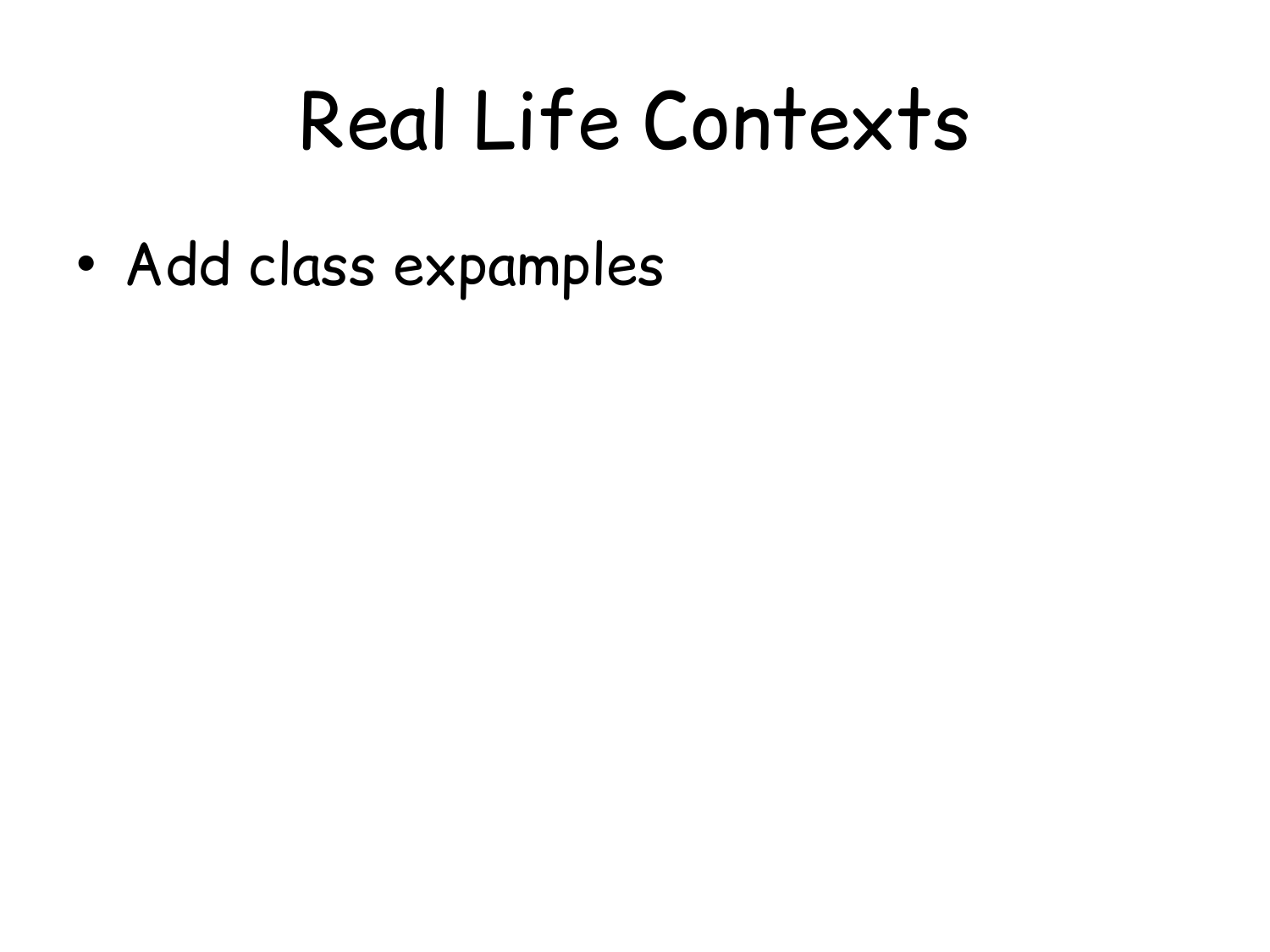

# Real Life Contexts
Add class expamples